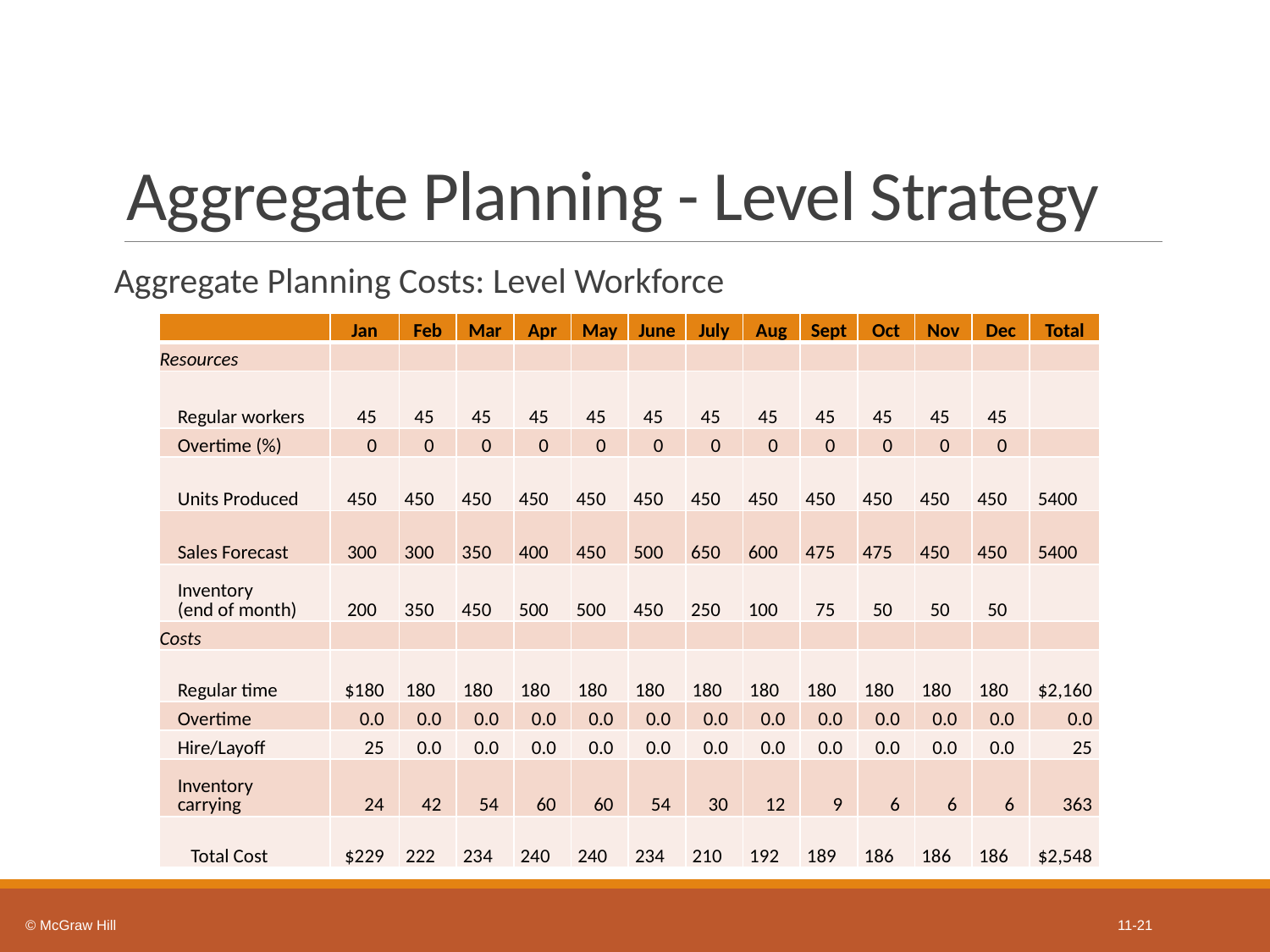

# Aggregate Planning - Level Strategy
Aggregate Planning Costs: Level Workforce
|  | Jan | Feb | Mar | Apr | May | June | July | Aug | Sept | Oct | Nov | Dec | Total |
| --- | --- | --- | --- | --- | --- | --- | --- | --- | --- | --- | --- | --- | --- |
| Resources |  |  |  |  |  |  |  |  |  |  |  |  |  |
| Regular workers | 45 | 45 | 45 | 45 | 45 | 45 | 45 | 45 | 45 | 45 | 45 | 45 |  |
| Overtime (%) | 0 | 0 | 0 | 0 | 0 | 0 | 0 | 0 | 0 | 0 | 0 | 0 |  |
| Units Produced | 450 | 450 | 450 | 450 | 450 | 450 | 450 | 450 | 450 | 450 | 450 | 450 | 5400 |
| Sales Forecast | 300 | 300 | 350 | 400 | 450 | 500 | 650 | 600 | 475 | 475 | 450 | 450 | 5400 |
| Inventory (end of month) | 200 | 350 | 450 | 500 | 500 | 450 | 250 | 100 | 75 | 50 | 50 | 50 |  |
| Costs |  |  |  |  |  |  |  |  |  |  |  |  |  |
| Regular time | $180 | 180 | 180 | 180 | 180 | 180 | 180 | 180 | 180 | 180 | 180 | 180 | $2,160 |
| Overtime | 0.0 | 0.0 | 0.0 | 0.0 | 0.0 | 0.0 | 0.0 | 0.0 | 0.0 | 0.0 | 0.0 | 0.0 | 0.0 |
| Hire/Layoff | 25 | 0.0 | 0.0 | 0.0 | 0.0 | 0.0 | 0.0 | 0.0 | 0.0 | 0.0 | 0.0 | 0.0 | 25 |
| Inventory carrying | 24 | 42 | 54 | 60 | 60 | 54 | 30 | 12 | 9 | 6 | 6 | 6 | 363 |
| Total Cost | $229 | 222 | 234 | 240 | 240 | 234 | 210 | 192 | 189 | 186 | 186 | 186 | $2,548 |